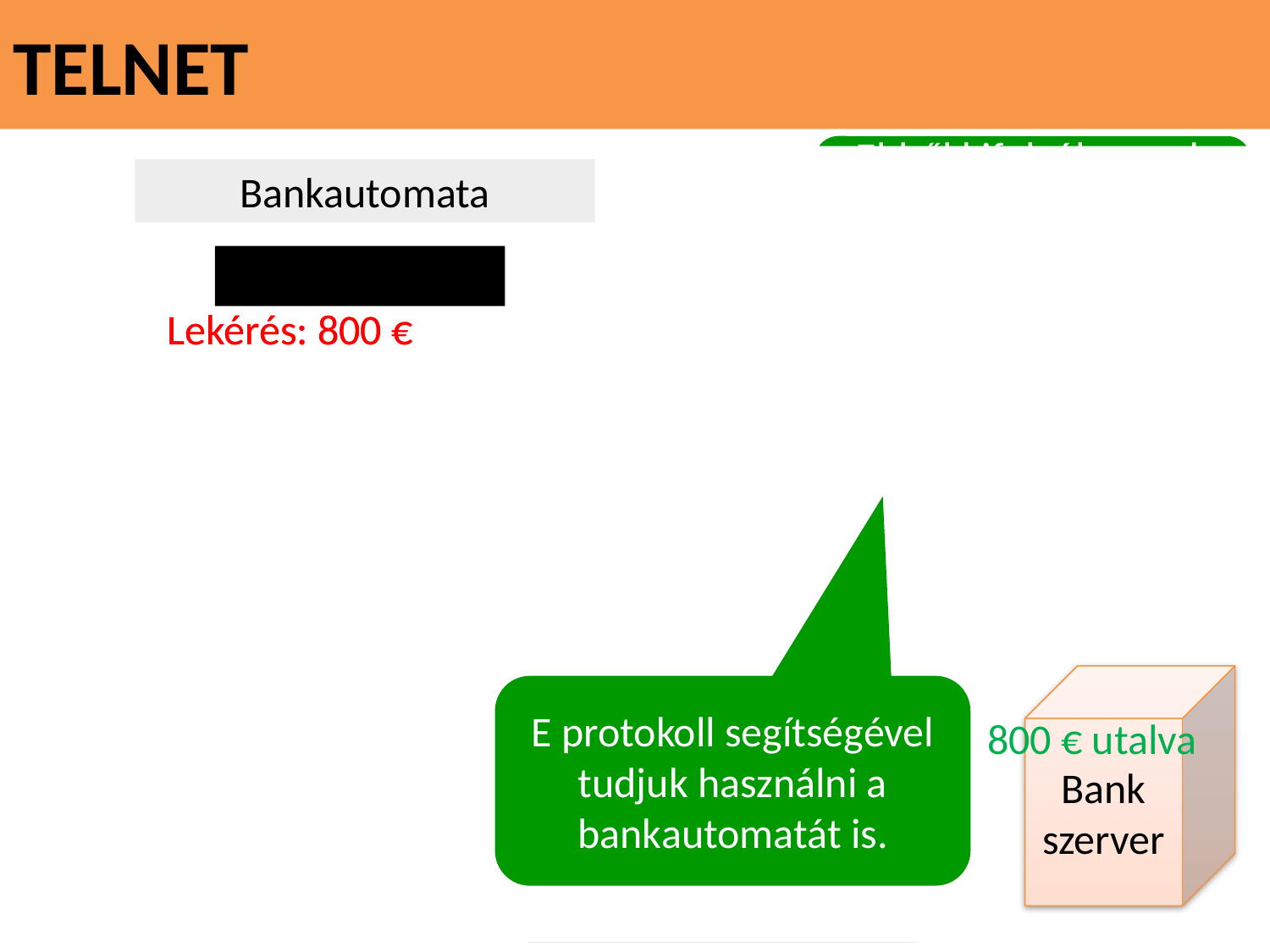

# TELNET
Ebből kifolyólag csak szöveges átvitelre alkalmas.

Saját gép

Bankautomata
PARANCSSOR

Lekérés: 800 €
Parancs
Parancs
Lekérés: 800 €
Úgy végezhetjük a munkát,  ̶  akár a világ másik pontjáról  ̶   mintha a távoli gép előtt ülnénk.
Távoli gép
Bank szerver
E protokoll segítségével tudjuk használni a bankautomatát is.
Segítségével irányítani tudunk egy távoli gépet.
Visszajelzés
800 € utalva
A távoli gép parancssorán tudunk vele dolgozni.